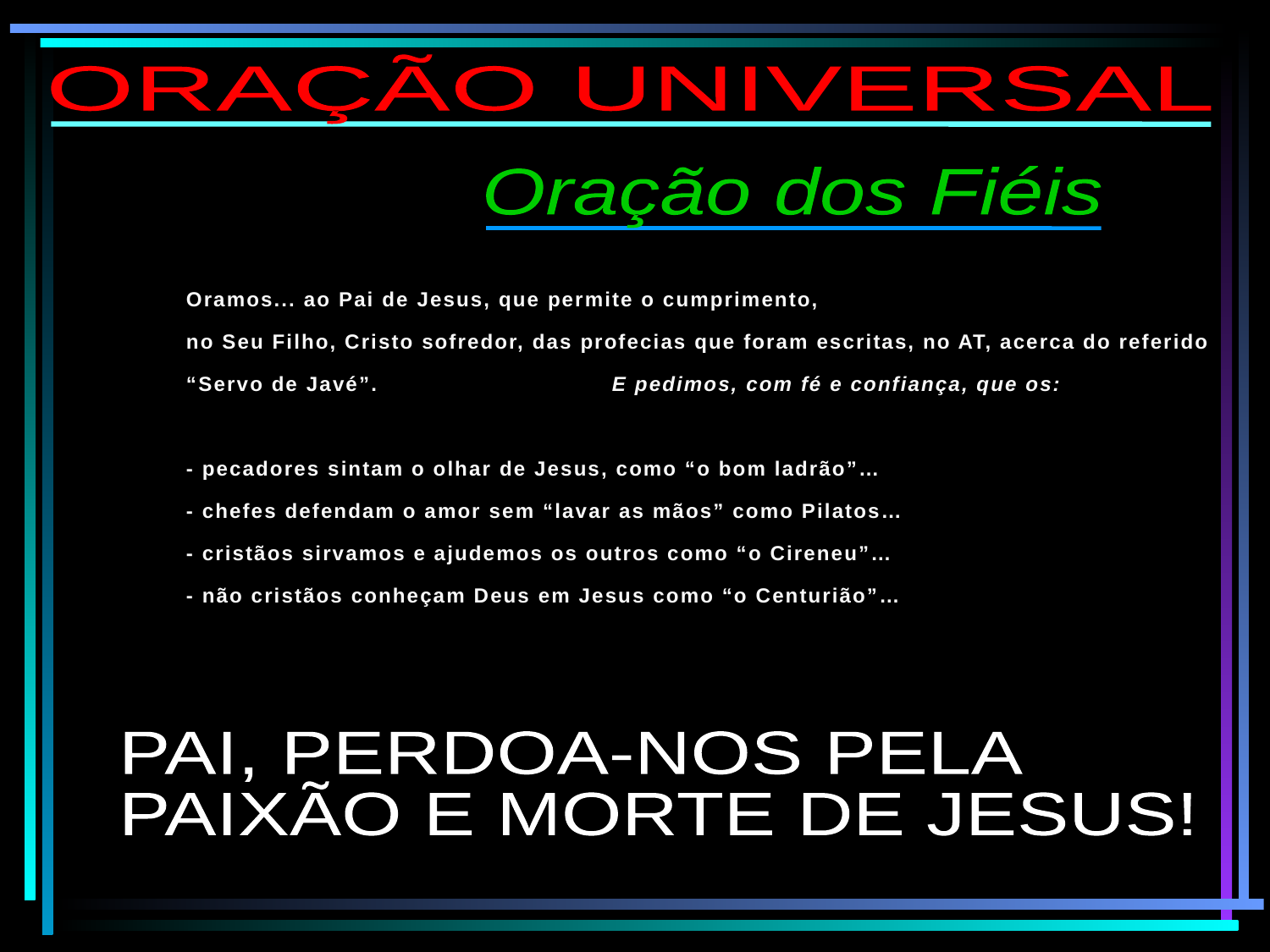

ORAÇÃO UNIVERSAL

Oração dos Fiéis

Oramos... ao Pai de Jesus, que permite o cumprimento,
no Seu Filho, Cristo sofredor, das profecias que foram escritas, no AT, acerca do referido “Servo de Javé”.		      E pedimos, com fé e confiança, que os:

- pecadores sintam o olhar de Jesus, como “o bom ladrão”…
- chefes defendam o amor sem “lavar as mãos” como Pilatos…
- cristãos sirvamos e ajudemos os outros como “o Cireneu”…
- não cristãos conheçam Deus em Jesus como “o Centurião”…
PAI, PERDOA-NOS PELA
PAIXÃO E MORTE DE JESUS!